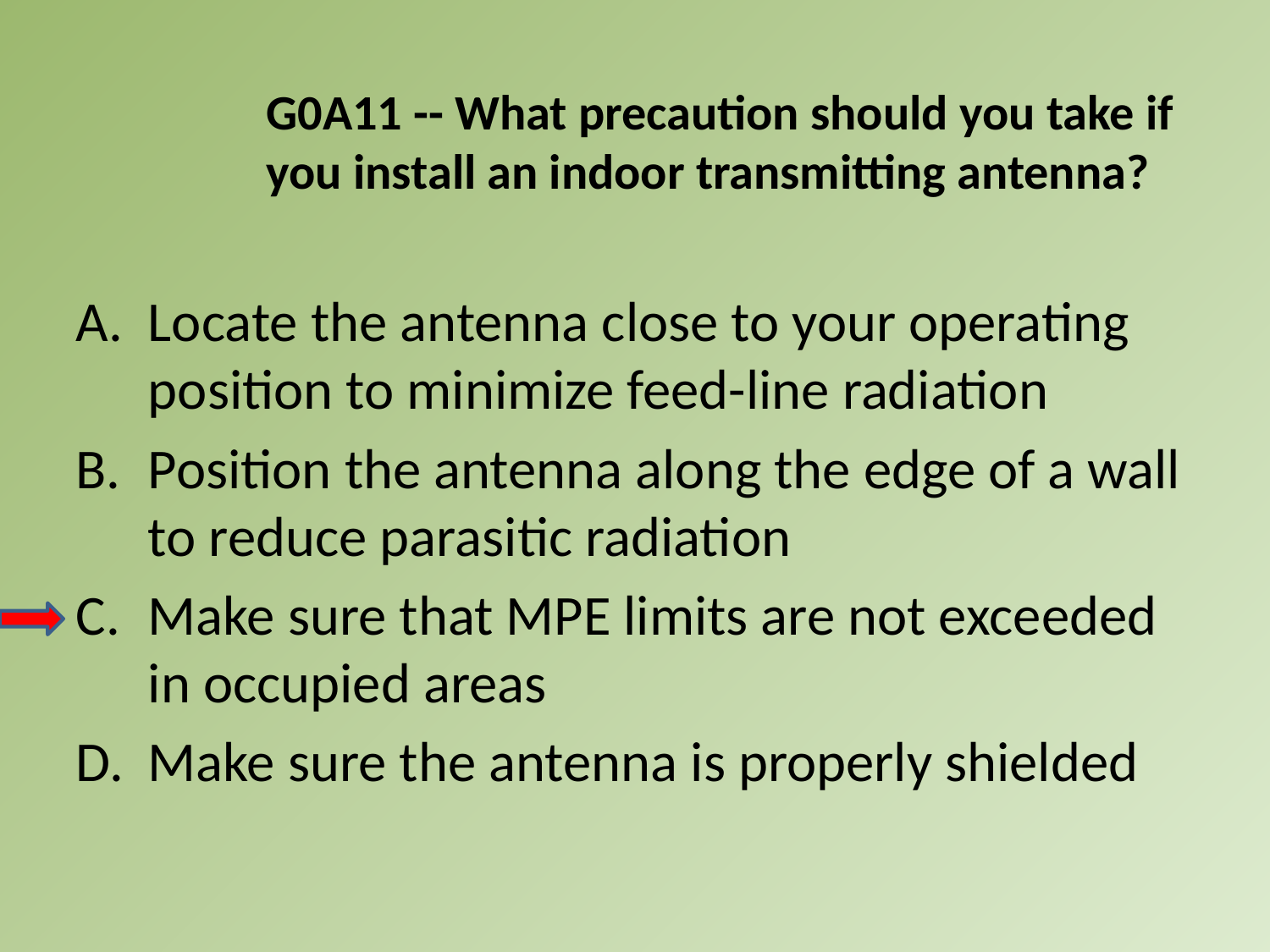

G0A11 -- What precaution should you take if you install an indoor transmitting antenna?
A.	Locate the antenna close to your operating position to minimize feed-line radiation
B.	Position the antenna along the edge of a wall to reduce parasitic radiation
C.	Make sure that MPE limits are not exceeded in occupied areas
D.	Make sure the antenna is properly shielded